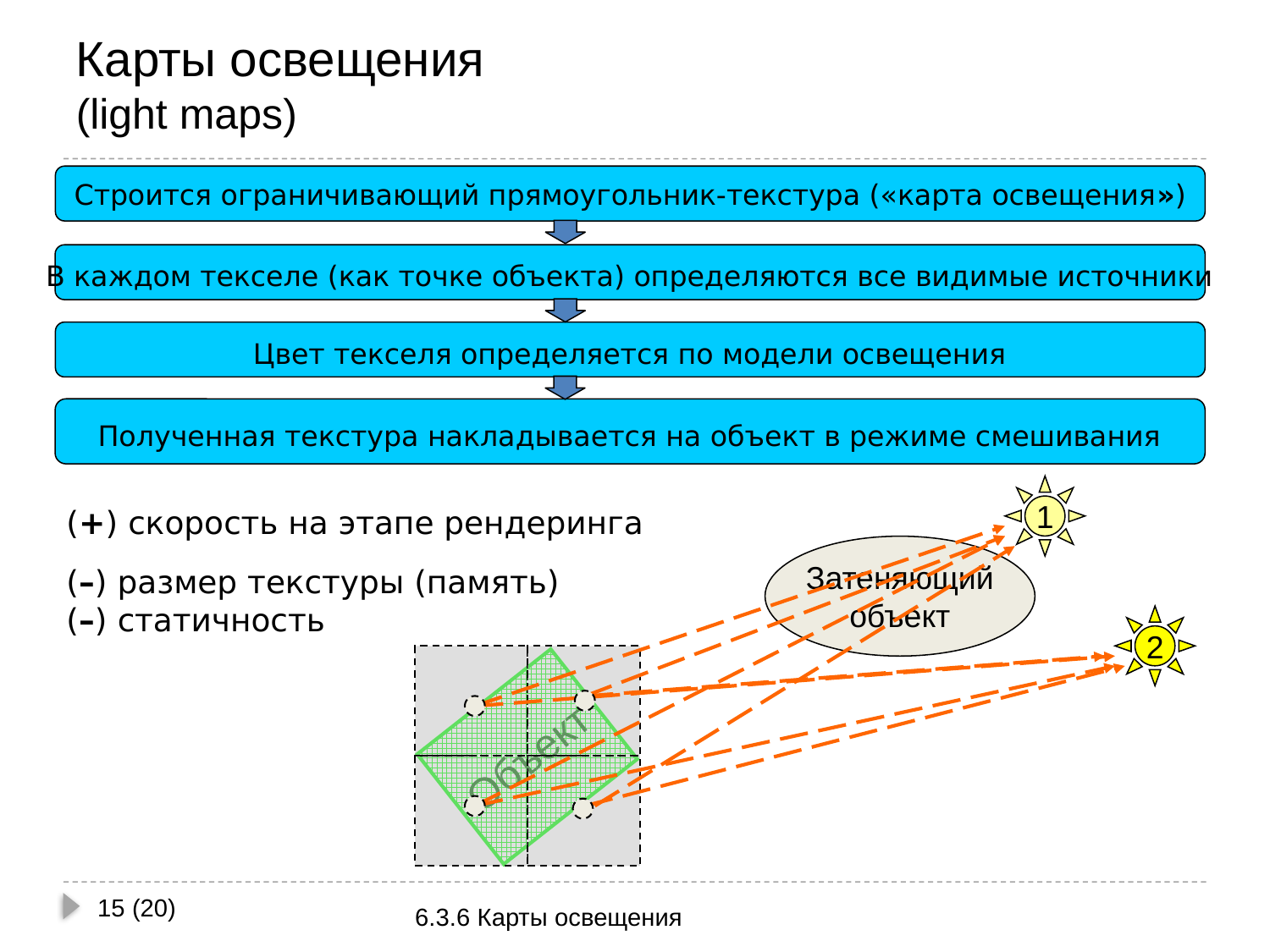

# Карты освещения (light maps)
Строится ограничивающий прямоугольник-текстура («карта освещения»)

В каждом текселе (как точке объекта) определяются все видимые источники

Цвет текселя определяется по модели освещения

Полученная текстура накладывается на объект в режиме смешивания
1
(+) скорость на этапе рендеринга
(–) размер текстуры (память)
(–) статичность

Затеняющий
объект

2

Объект

15 (20)
6.3.6 Карты освещения